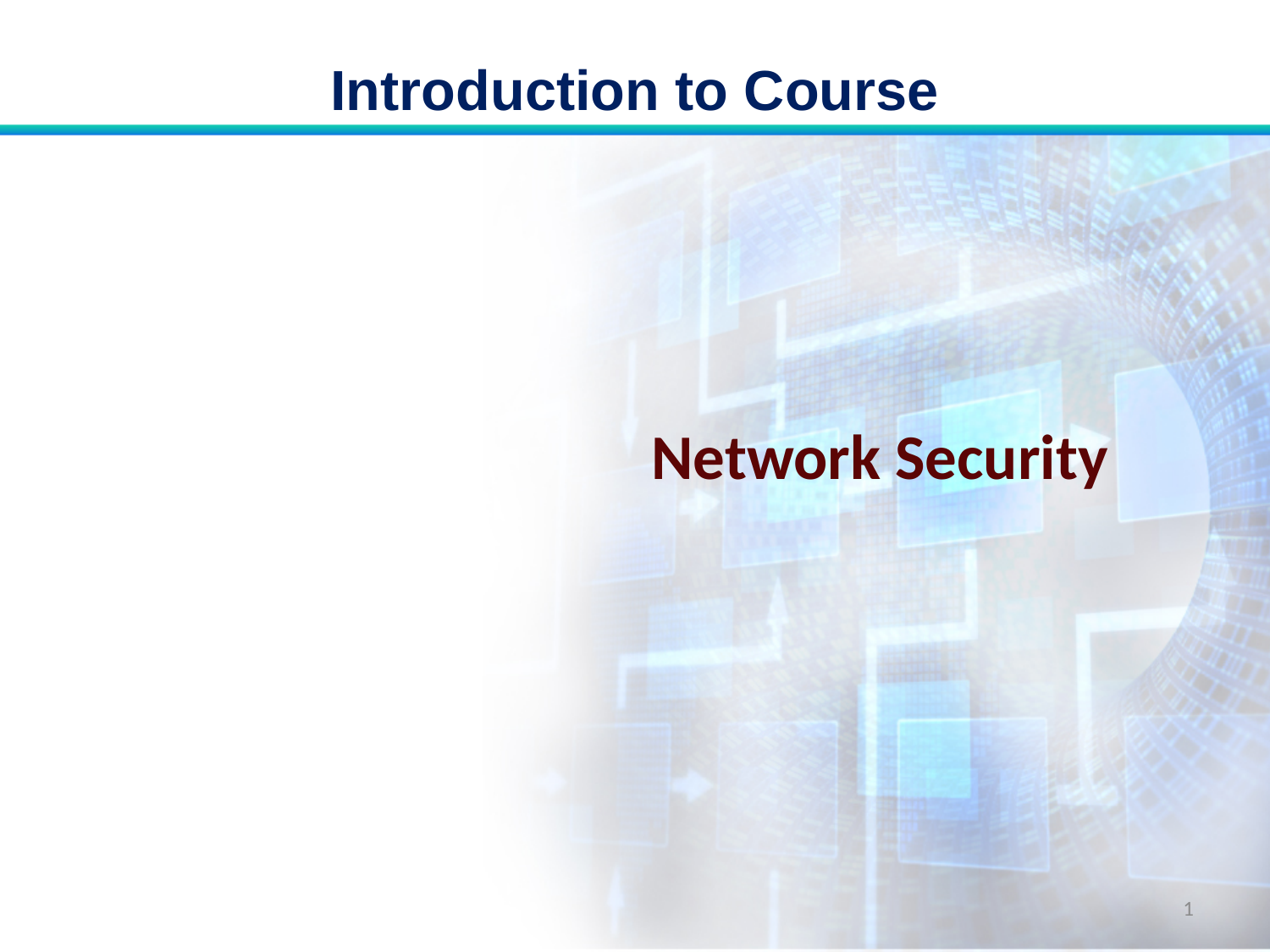

# Introduction to Course
Network Security
1